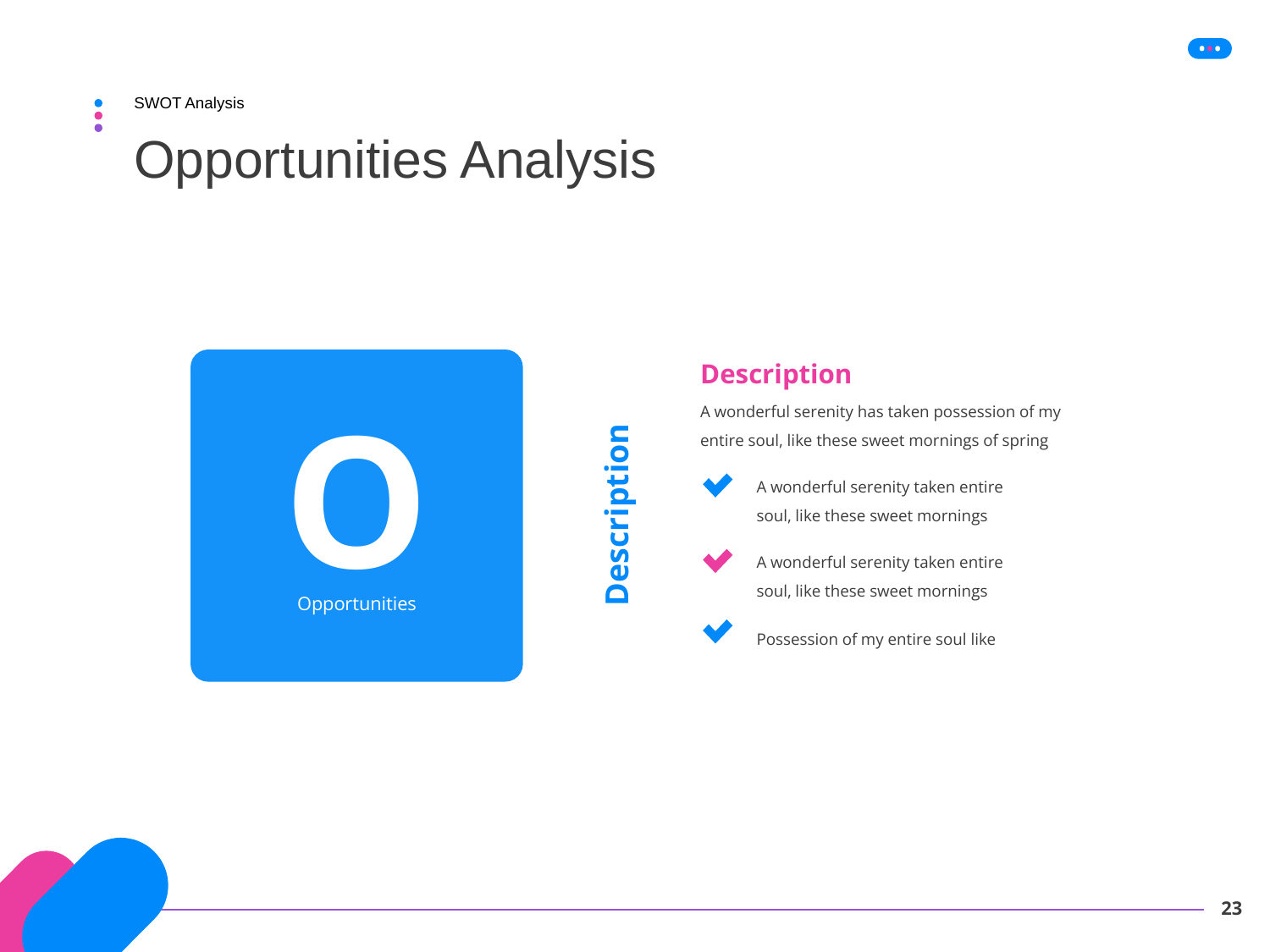

SWOT Analysis
# Opportunities Analysis

Description
O
A wonderful serenity has taken possession of my entire soul, like these sweet mornings of spring
A wonderful serenity taken entire soul, like these sweet mornings

Description
A wonderful serenity taken entire soul, like these sweet mornings

Opportunities
Possession of my entire soul like

23